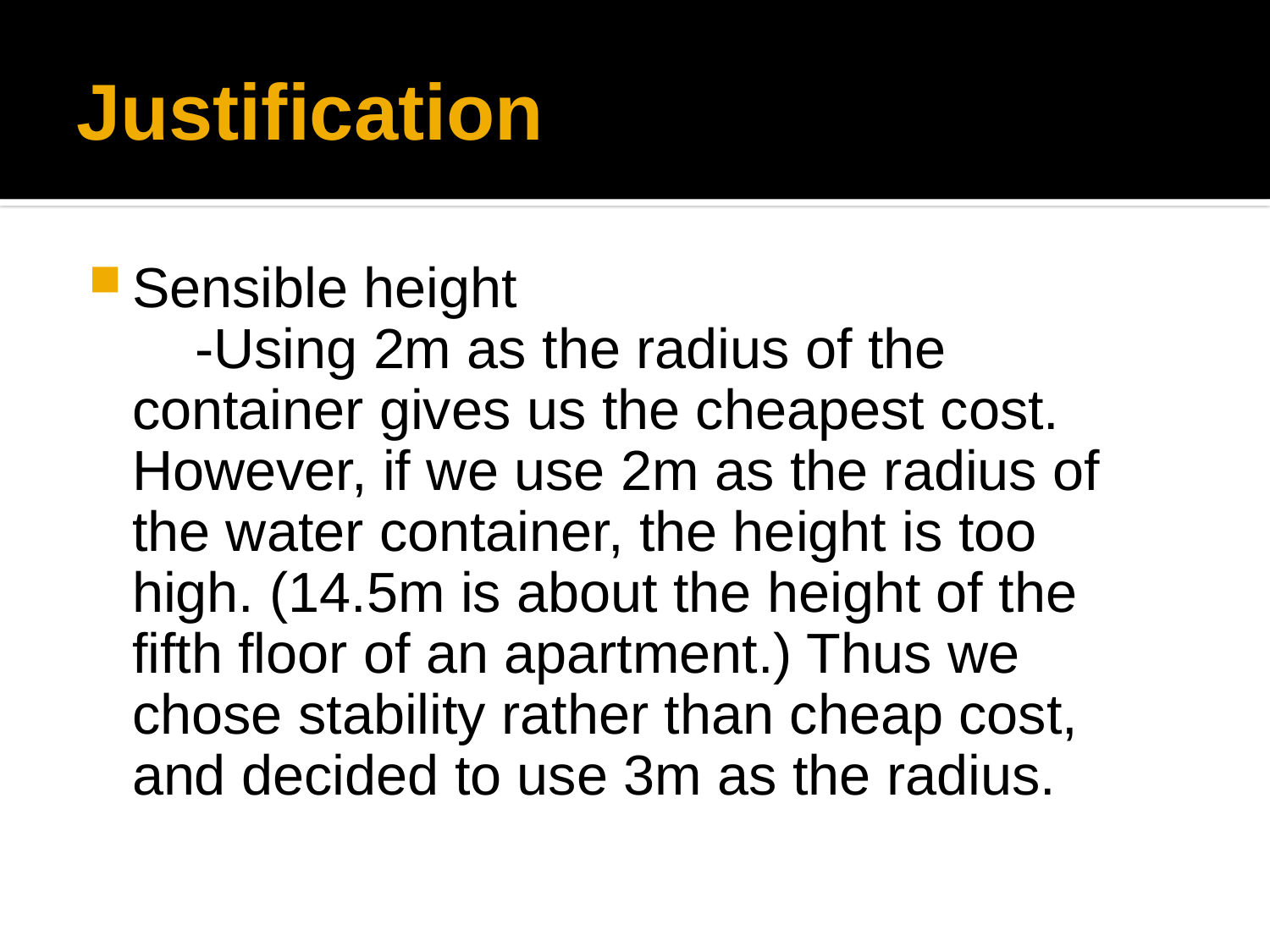

# Justification
Sensible height
	    -Using 2m as the radius of the 	container gives us the cheapest cost. 	However, if we use 2m as the radius of 	the water container, the height is too 	high. (14.5m is about the height of the 	fifth floor of an apartment.) Thus we 	chose stability rather than cheap cost, 	and decided to use 3m as the radius.